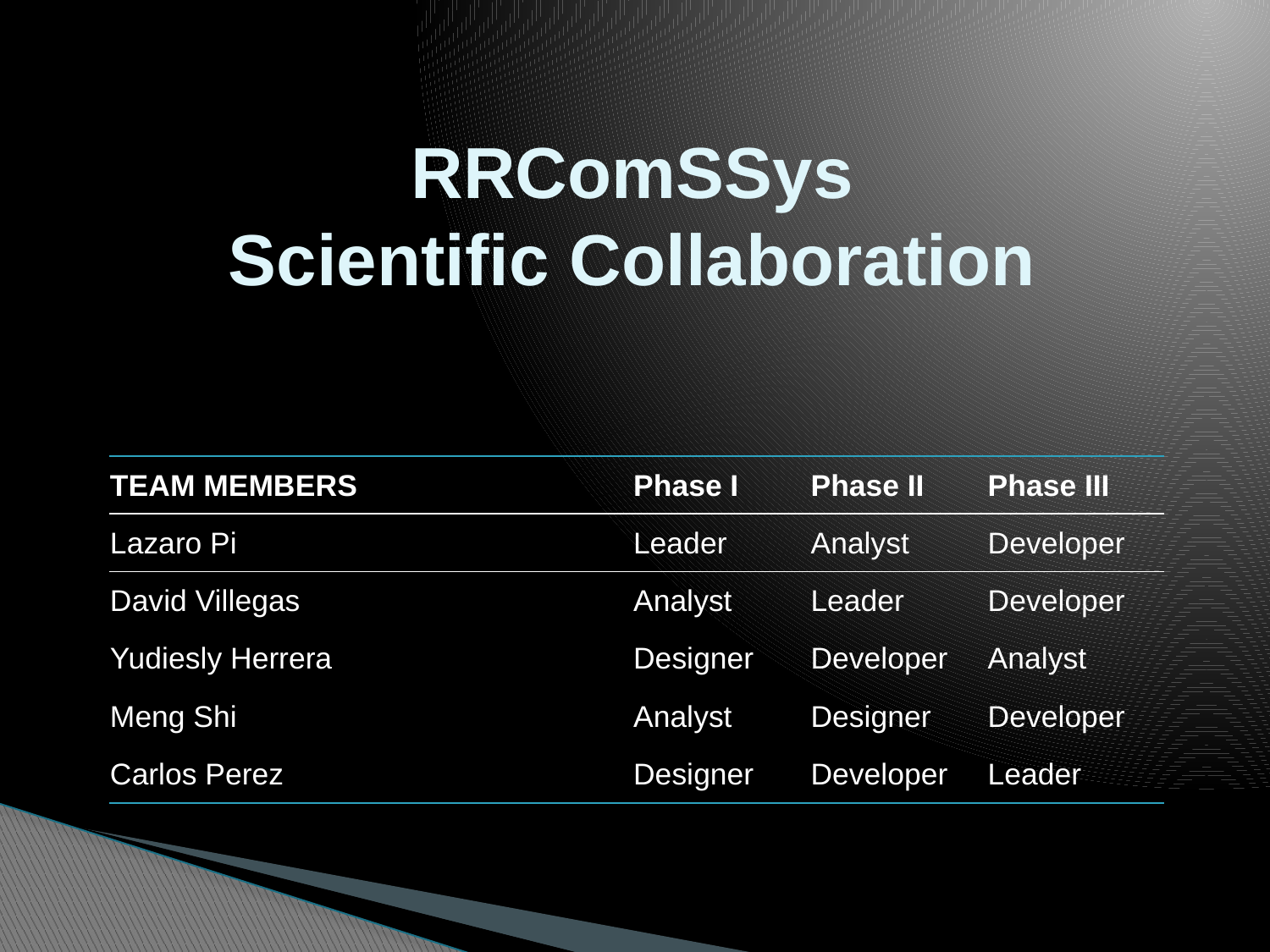

# RRComSSys Scientific Collaboration
| TEAM MEMBERS | Phase I | Phase II | Phase III |
| --- | --- | --- | --- |
| Lazaro Pi | Leader | Analyst | Developer |
| David Villegas | Analyst | Leader | Developer |
| Yudiesly Herrera | Designer | Developer | Analyst |
| Meng Shi | Analyst | Designer | Developer |
| Carlos Perez | Designer | Developer | Leader |